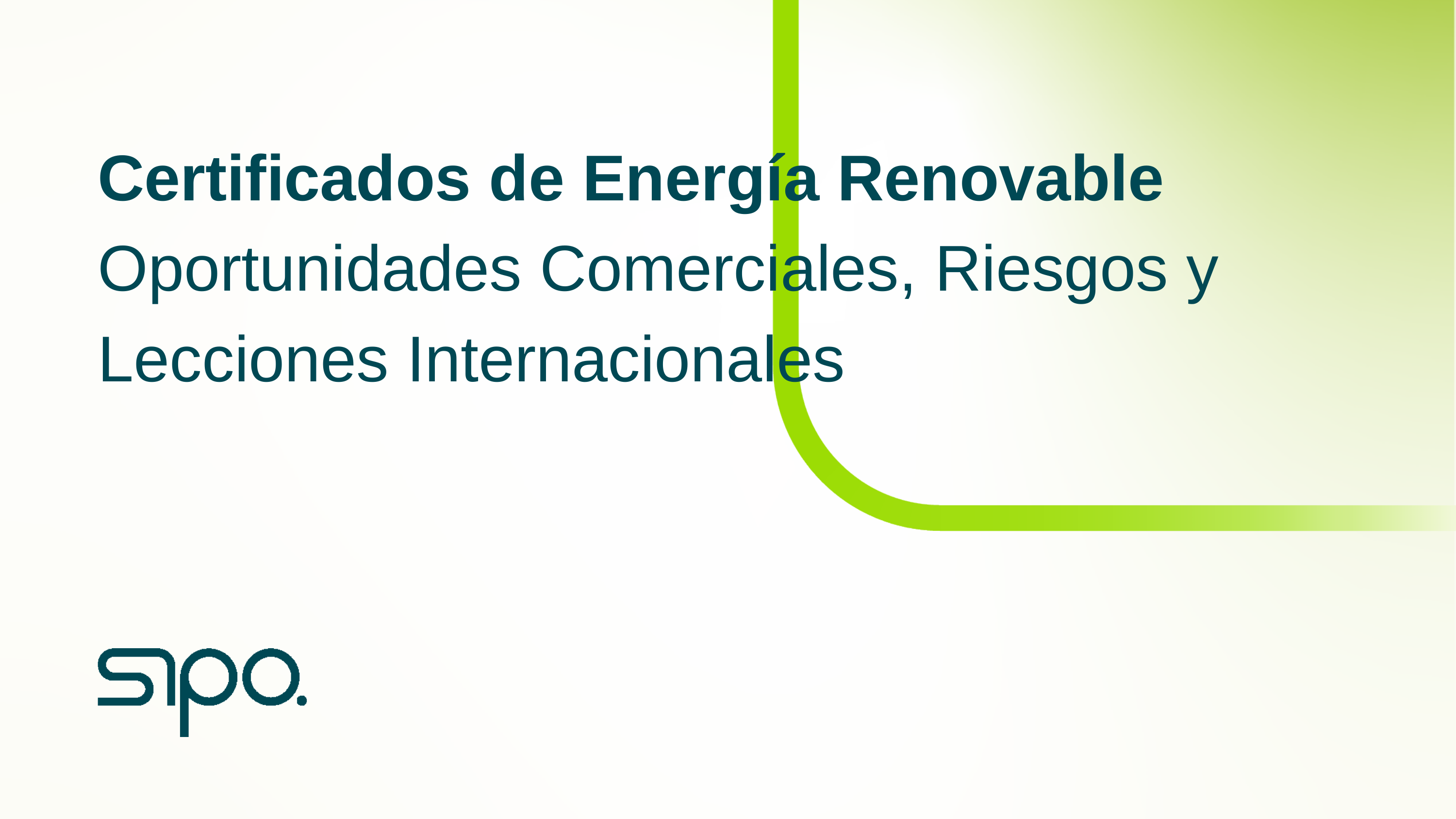

Certificados de Energía Renovable
Oportunidades Comerciales, Riesgos y Lecciones Internacionales